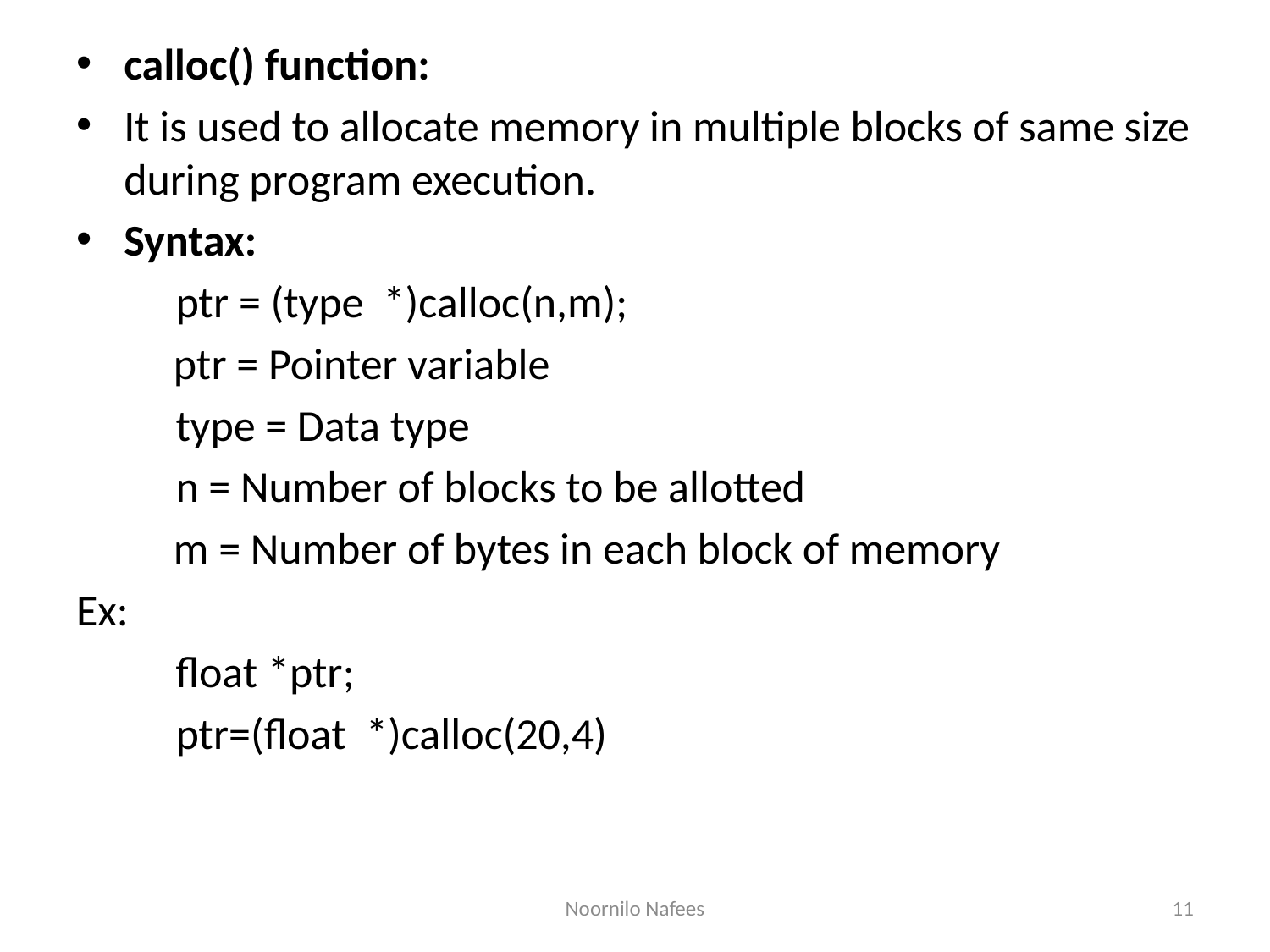

calloc() function:
It is used to allocate memory in multiple blocks of same size during program execution.
Syntax:
          ptr = (type  *)calloc(n,m);
	     ptr = Pointer variable
          type = Data type
          n = Number of blocks to be allotted
	     m = Number of bytes in each block of memory
Ex:
          float *ptr;
          ptr=(float  *)calloc(20,4)

Noornilo Nafees
11